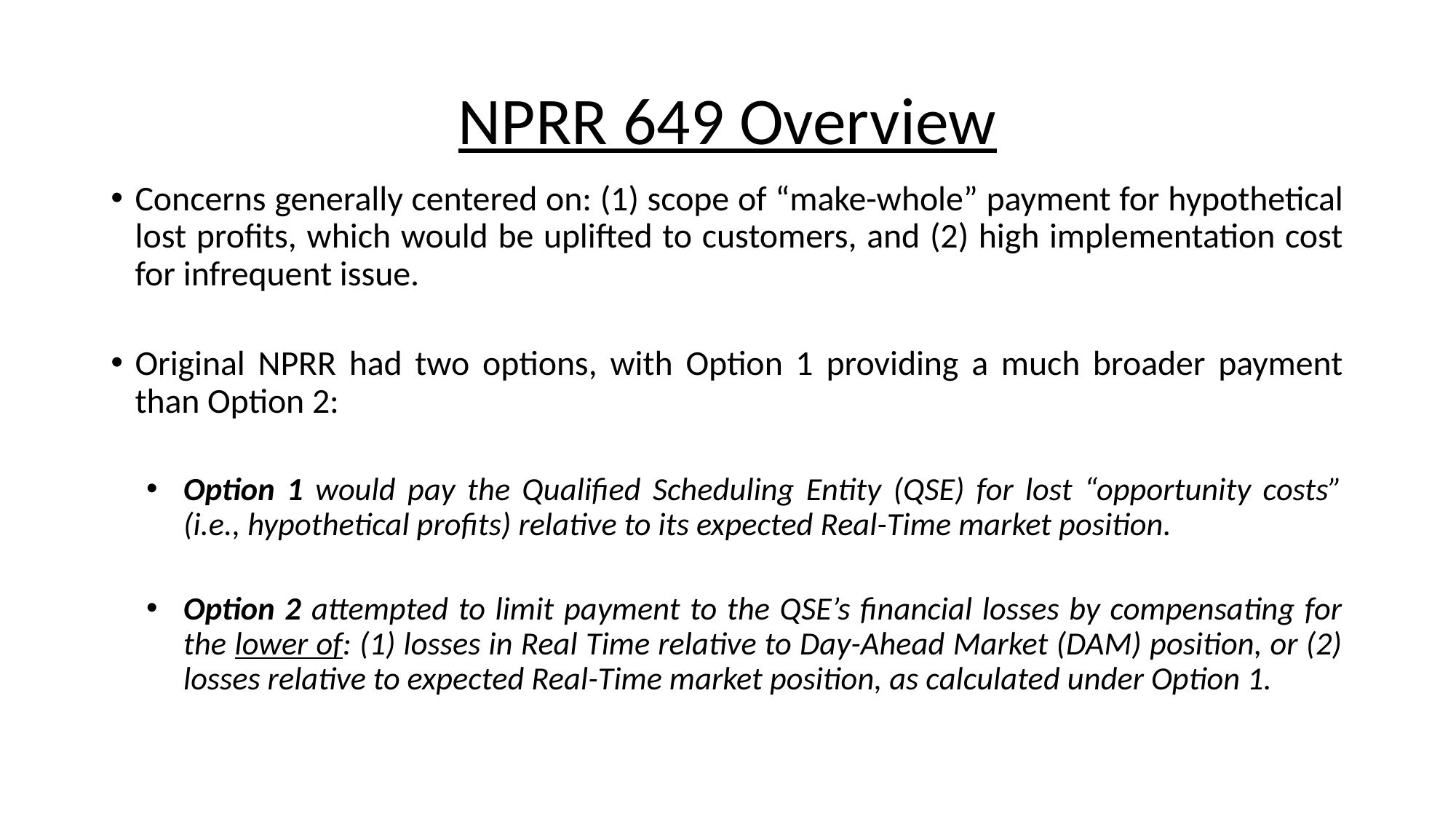

# NPRR 649 Overview
Concerns generally centered on: (1) scope of “make-whole” payment for hypothetical lost profits, which would be uplifted to customers, and (2) high implementation cost for infrequent issue.

Original NPRR had two options, with Option 1 providing a much broader payment than Option 2:

Option 1 would pay the Qualified Scheduling Entity (QSE) for lost “opportunity costs” (i.e., hypothetical profits) relative to its expected Real-Time market position.

Option 2 attempted to limit payment to the QSE’s financial losses by compensating for the lower of: (1) losses in Real Time relative to Day-Ahead Market (DAM) position, or (2) losses relative to expected Real-Time market position, as calculated under Option 1.